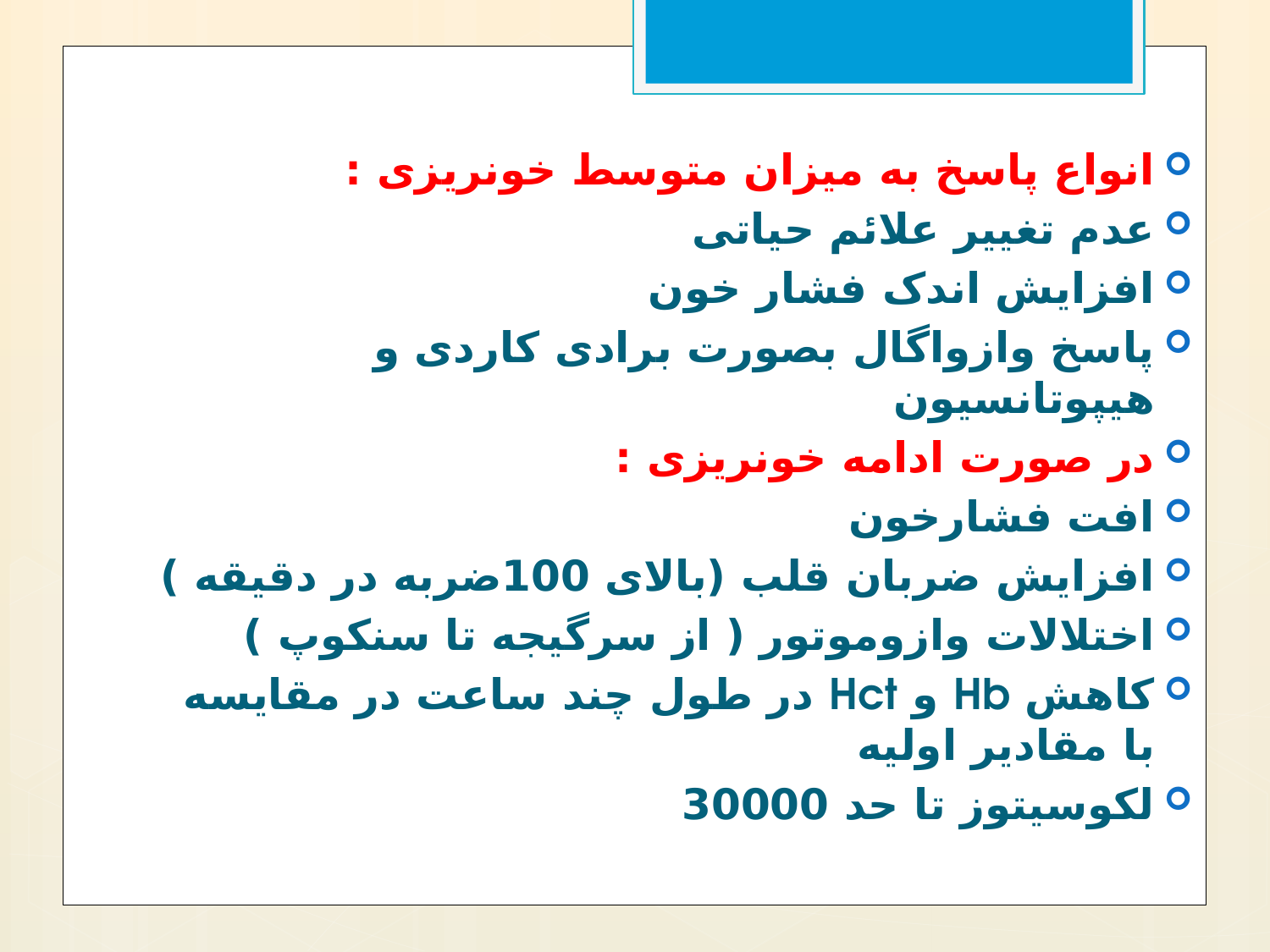

انواع پاسخ به میزان متوسط خونریزی :
عدم تغییر علائم حیاتی
افزایش اندک فشار خون
پاسخ وازواگال بصورت برادی کاردی و هیپوتانسیون
در صورت ادامه خونریزی :
افت فشارخون
افزایش ضربان قلب (بالای 100ضربه در دقیقه )
اختلالات وازوموتور ( از سرگیجه تا سنکوپ )
کاهش Hb و Hct در طول چند ساعت در مقایسه با مقادیر اولیه
لکوسیتوز تا حد 30000